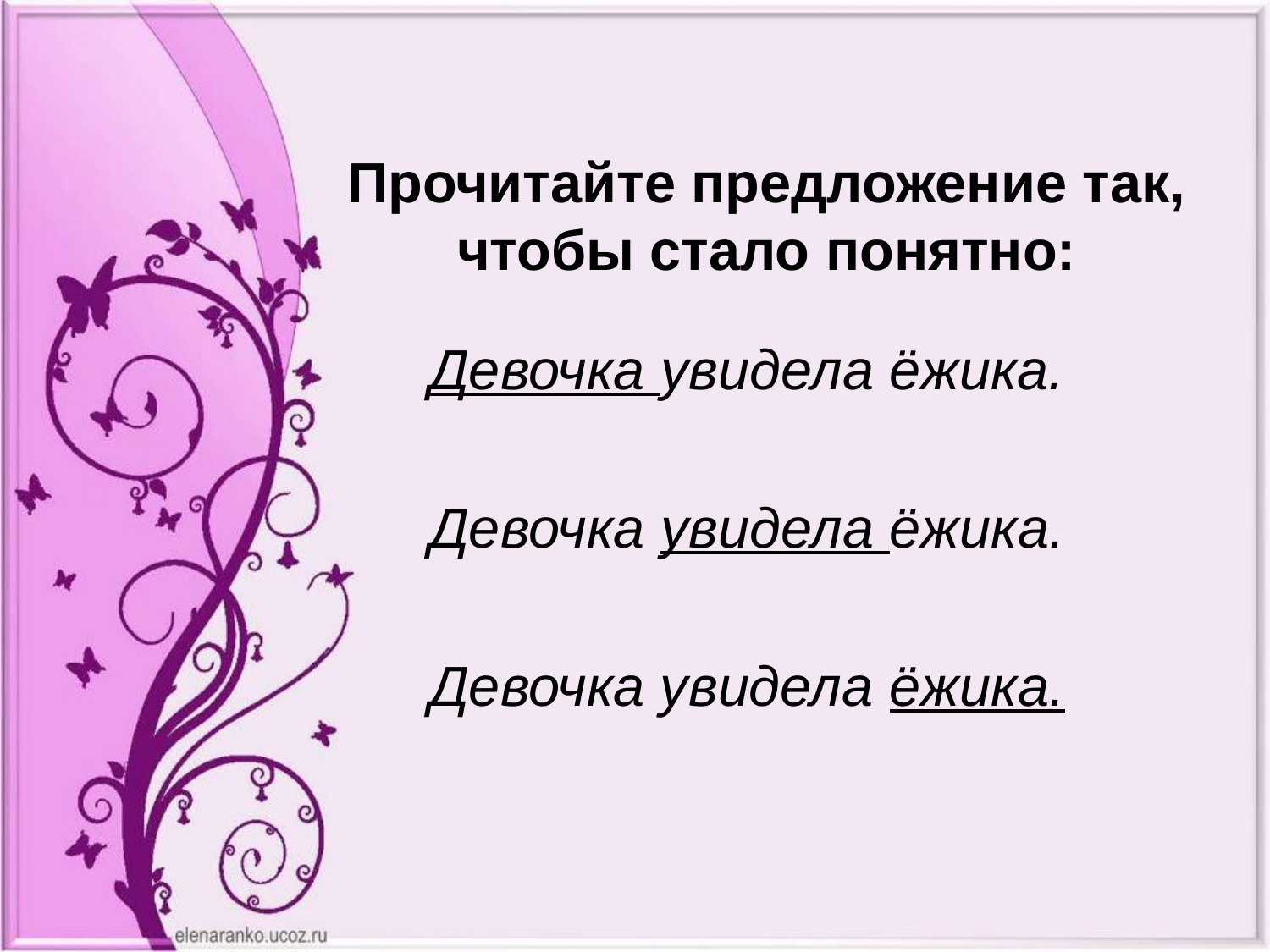

# Прочитайте предложение так, чтобы стало понятно:
Девочка увидела ёжика.

Девочка увидела ёжика.

Девочка увидела ёжика.